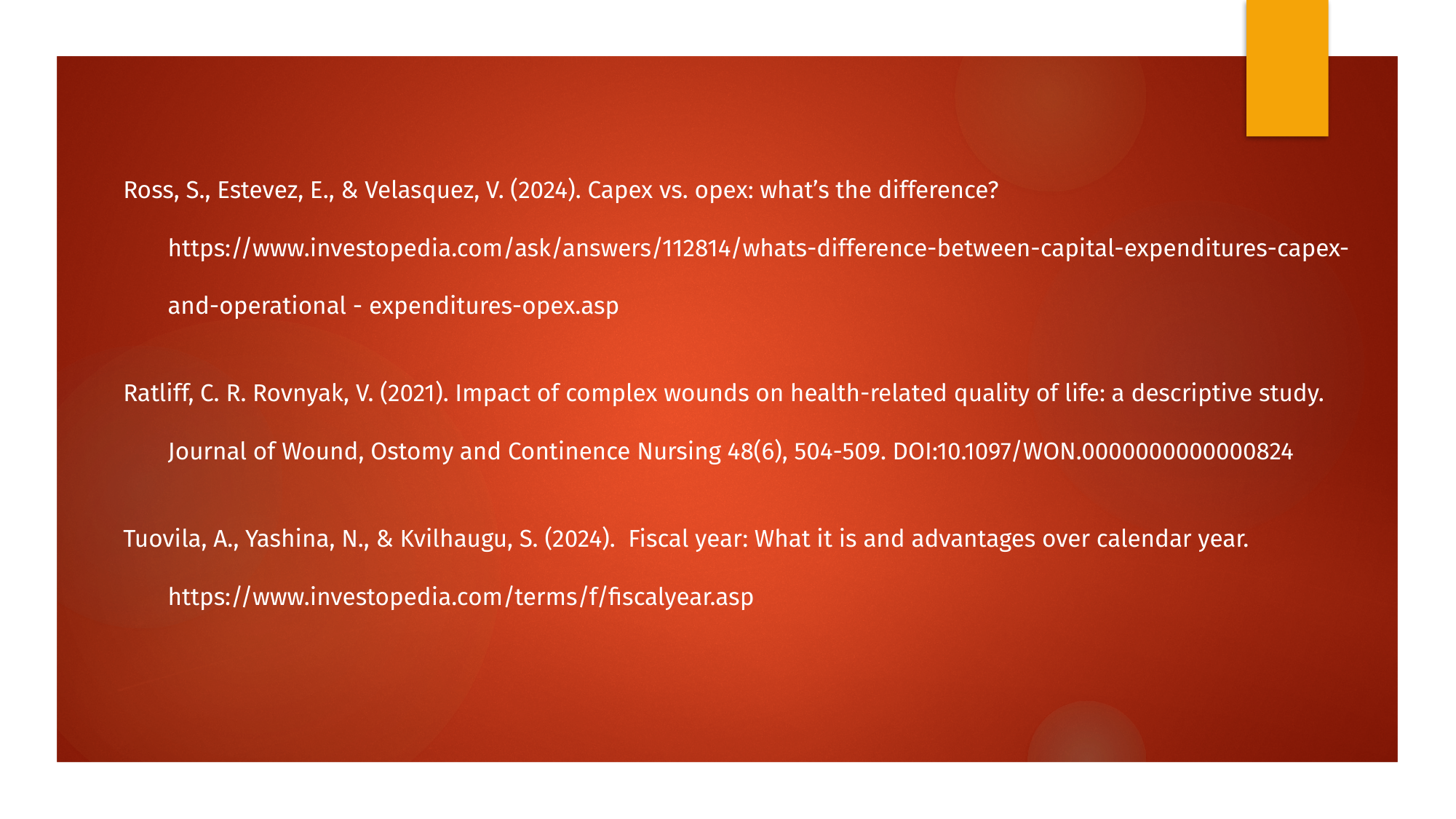

Ross, S., Estevez, E., & Velasquez, V. (2024). Capex vs. opex: what’s the difference?

       https://www.investopedia.com/ask/answers/112814/whats-difference-between-capital-expenditures-capex-

       and-operational - expenditures-opex.asp

Ratliff, C. R. Rovnyak, V. (2021). Impact of complex wounds on health-related quality of life: a descriptive study.

       Journal of Wound, Ostomy and Continence Nursing 48(6), 504-509. DOI:10.1097/WON.0000000000000824

Tuovila, A., Yashina, N., & Kvilhaugu, S. (2024).  Fiscal year: What it is and advantages over calendar year.

       https://www.investopedia.com/terms/f/fiscalyear.asp